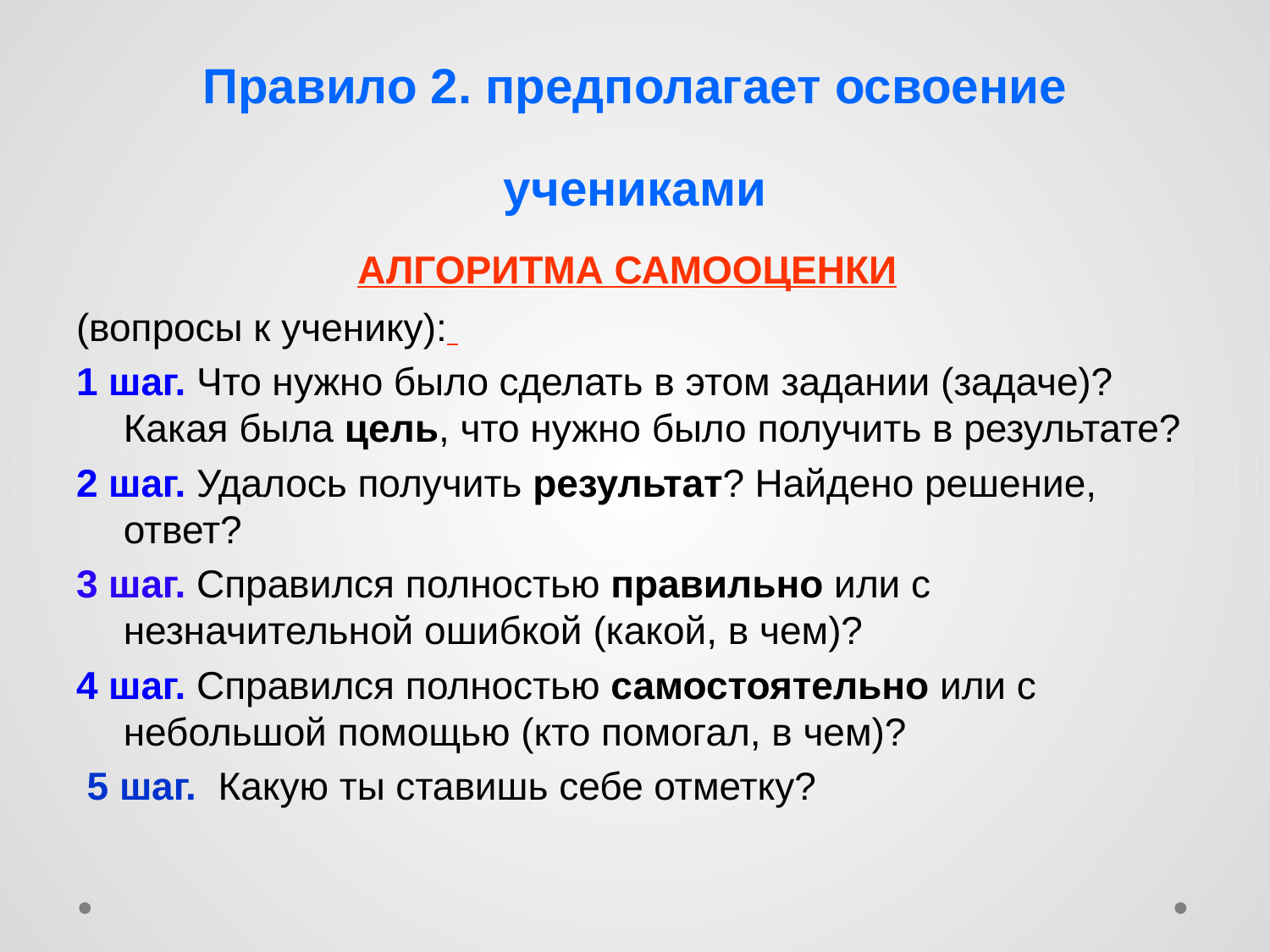

# Правило 2. предполагает освоение учениками
АЛГОРИТМА САМООЦЕНКИ
(вопросы к ученику):
1 шаг. Что нужно было сделать в этом задании (задаче)? Какая была цель, что нужно было получить в результате?
2 шаг. Удалось получить результат? Найдено решение, ответ?
3 шаг. Справился полностью правильно или с незначительной ошибкой (какой, в чем)?
4 шаг. Справился полностью самостоятельно или с небольшой помощью (кто помогал, в чем)?
 5 шаг.  Какую ты ставишь себе отметку?